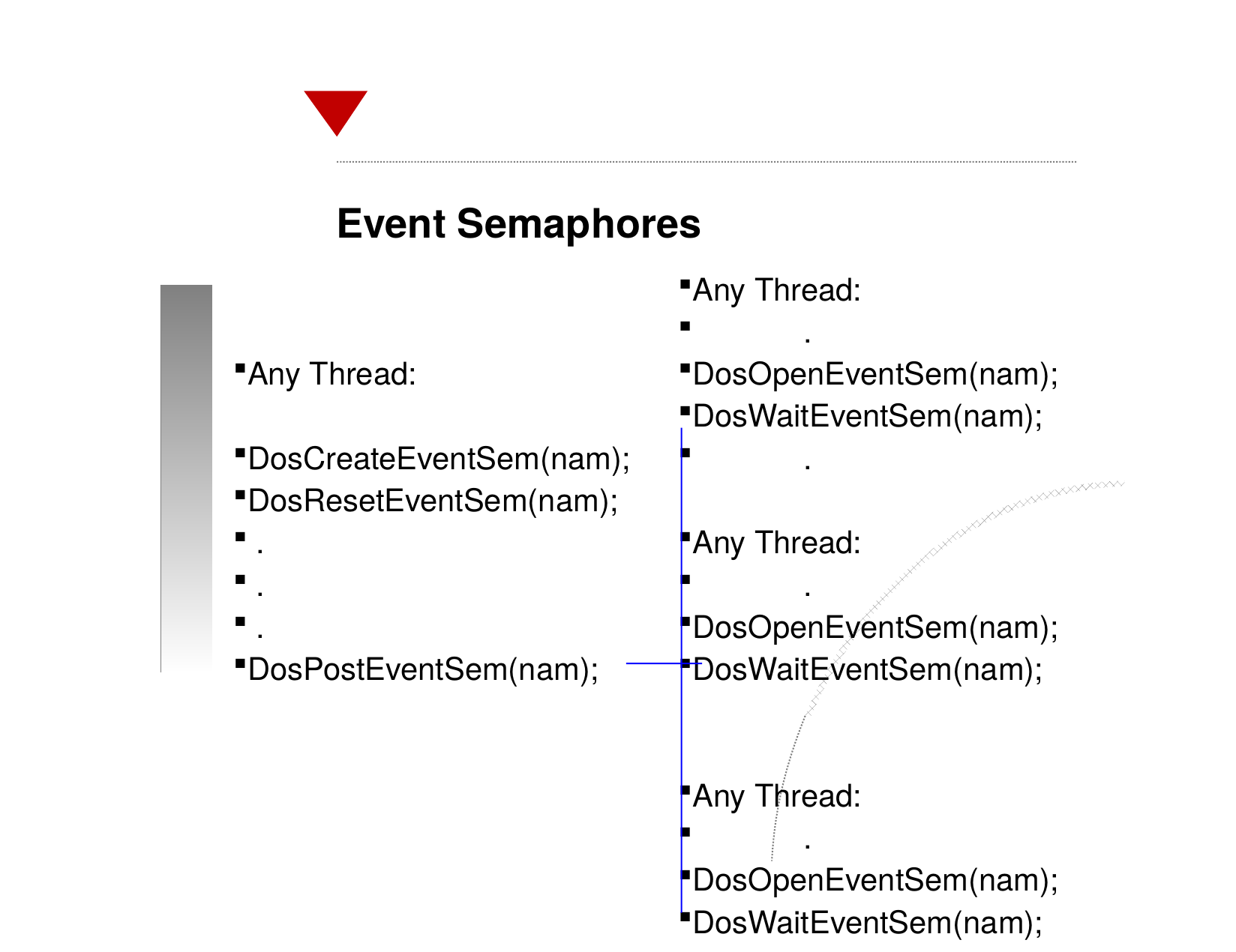

Event Semaphores

Any Thread:

DosCreateEventSem(nam);
DosResetEventSem(nam);
 .
 .
 .
DosPostEventSem(nam);
Any Thread:
	.
DosOpenEventSem(nam);
DosWaitEventSem(nam);
	.

Any Thread:
	.
DosOpenEventSem(nam);
DosWaitEventSem(nam);

Any Thread:
	.
DosOpenEventSem(nam);
DosWaitEventSem(nam);